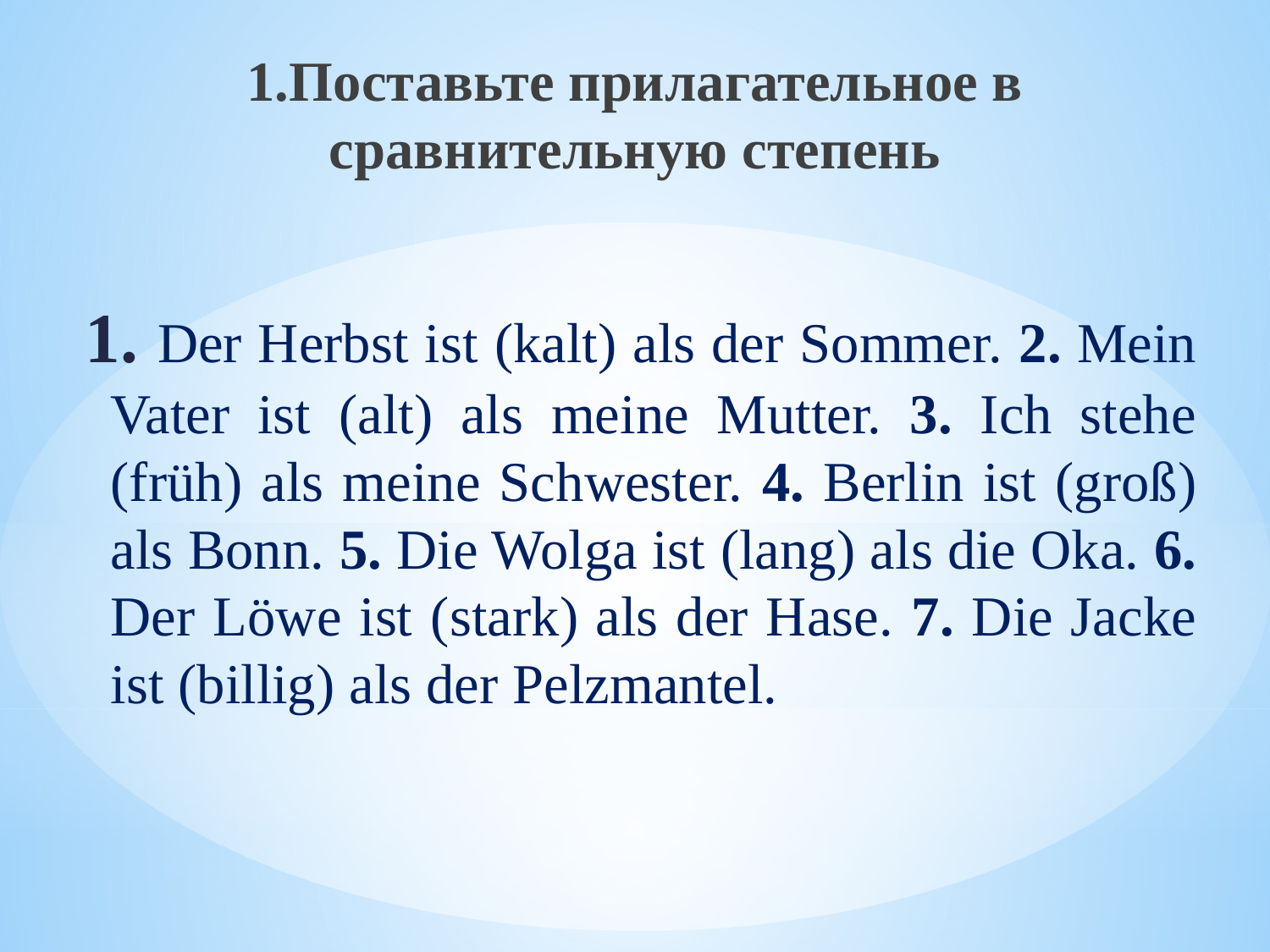

1.Поставьте прилагательное в сравнительную степень
1. Der Herbst ist (kalt) als der Sommer. 2. Mein Vater ist (alt) als meine Mutter. 3. Ich stehe (früh) als meine Schwester. 4. Berlin ist (groß) als Bonn. 5. Die Wolga ist (lang) als die Oka. 6. Der Löwe ist (stark) als der Hase. 7. Die Jacke ist (billig) als der Pelzmantel.